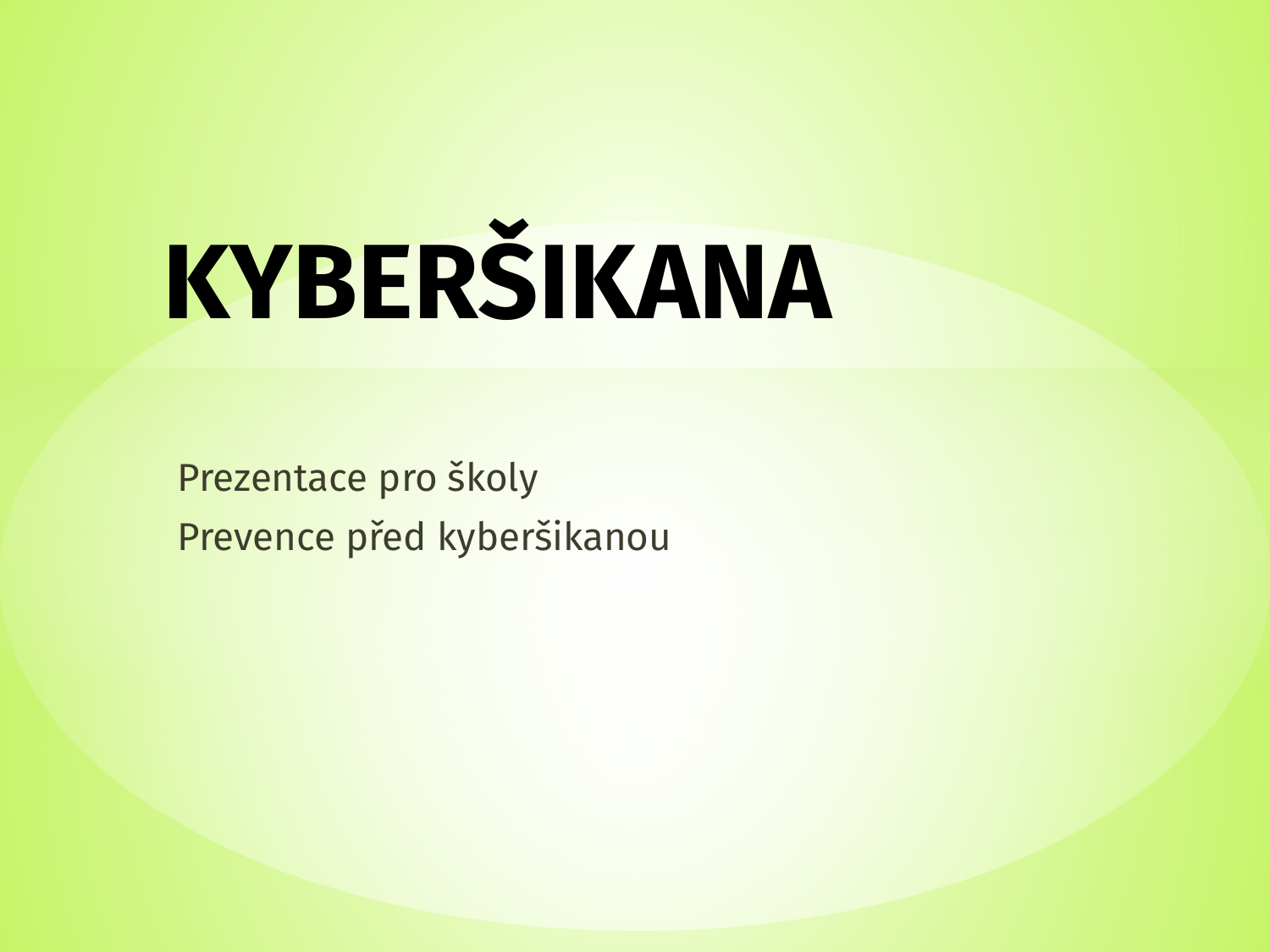

# KYBERŠIKANA
Prezentace pro školy
Prevence před kyberšikanou